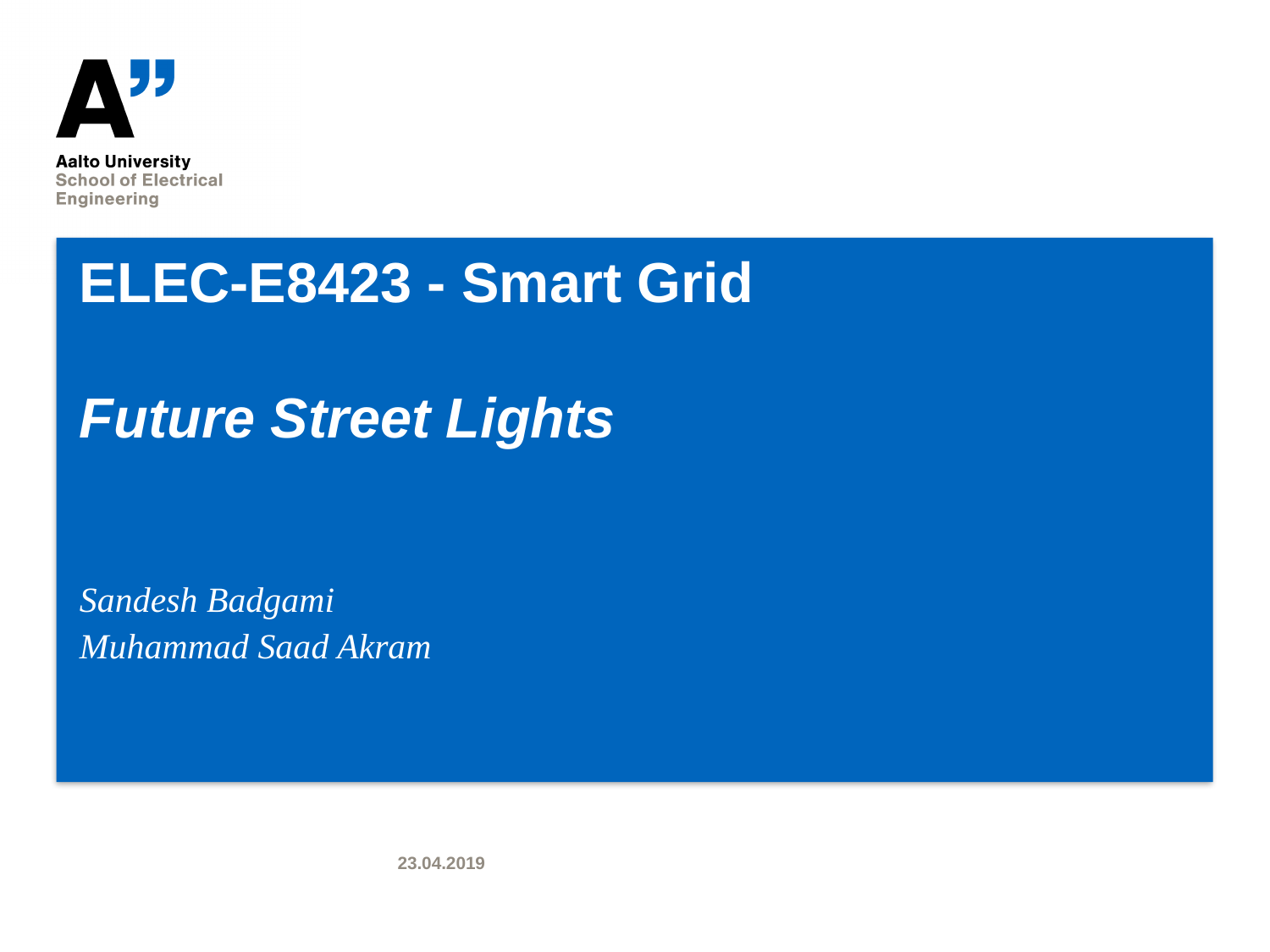

# ELEC-E8423 - Smart Grid Future Street Lights
Sandesh Badgami
Muhammad Saad Akram

23.04.2019